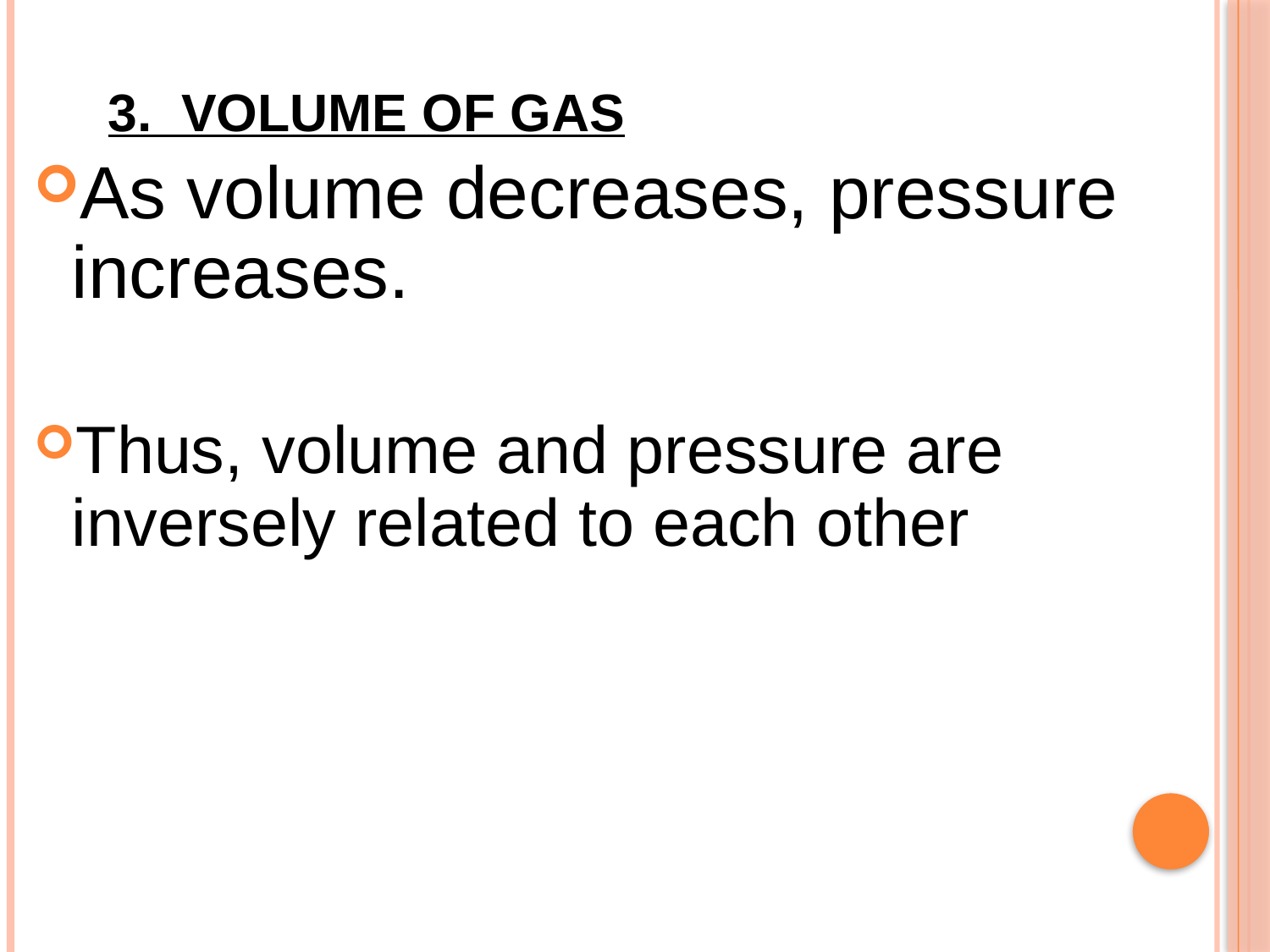

# 3.  Volume of Gas
As volume decreases, pressure increases.

Thus, volume and pressure are inversely related to each other